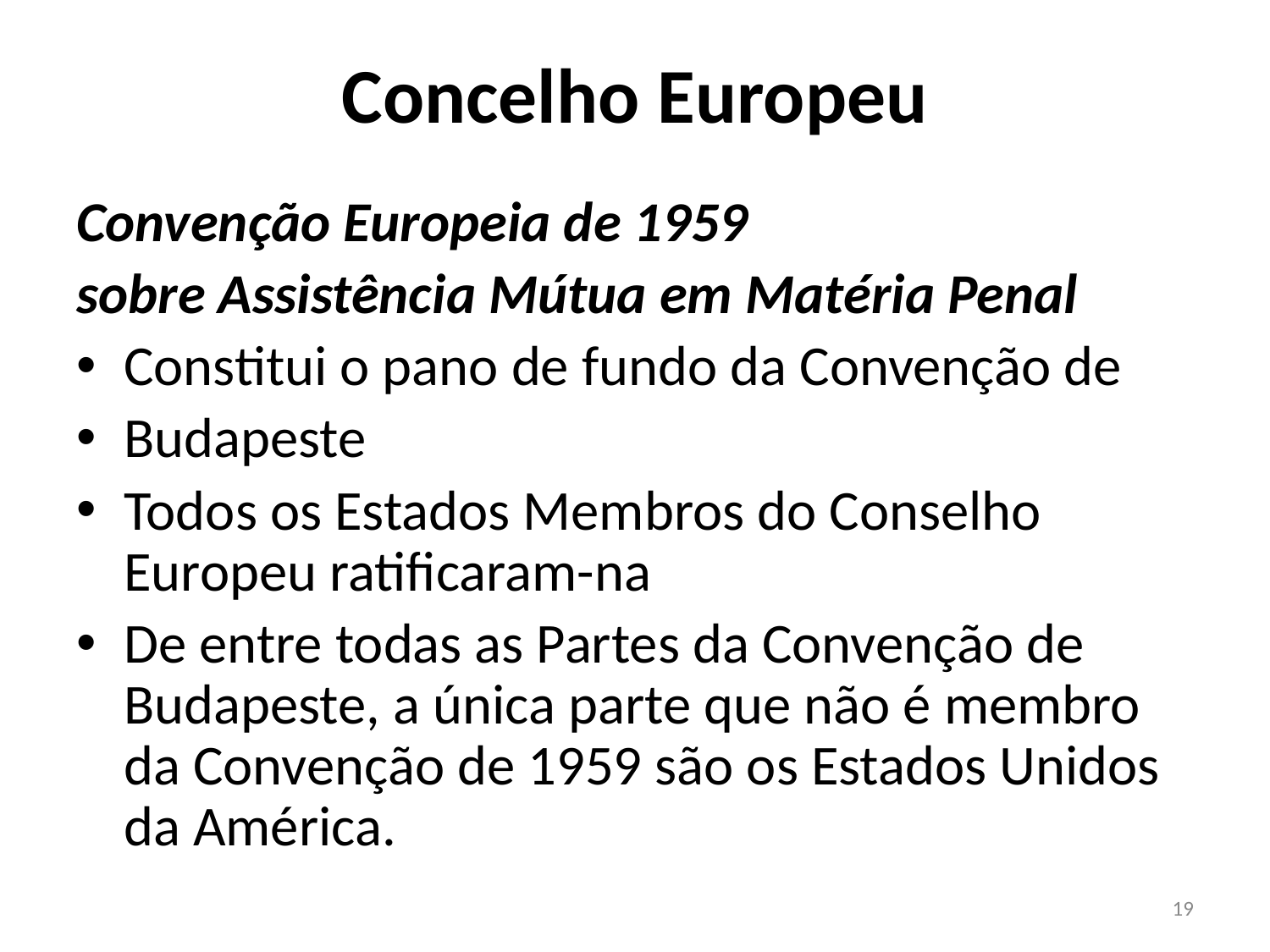

# Concelho Europeu
Convenção Europeia de 1959
sobre Assistência Mútua em Matéria Penal
Constitui o pano de fundo da Convenção de
Budapeste
Todos os Estados Membros do Conselho Europeu ratificaram-na
De entre todas as Partes da Convenção de Budapeste, a única parte que não é membro da Convenção de 1959 são os Estados Unidos da América.
19